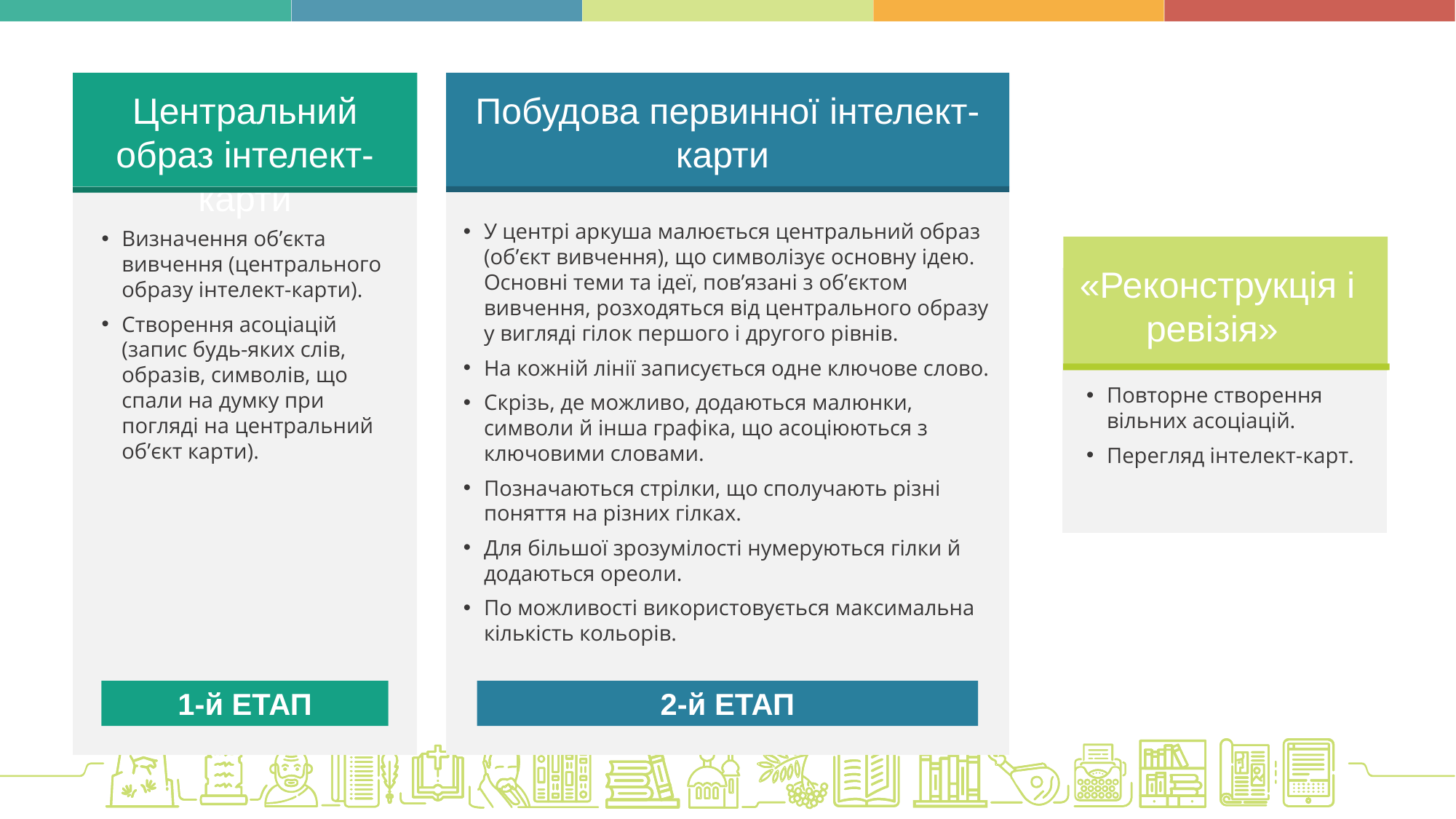

Центральний образ інтелект-карти

Визначення об’єкта вивчення (центрального образу інтелект-карти).
Створення асоціацій (запис будь-яких слів, образів, символів, що спали на думку при погляді на центральний об’єкт карти).
1-й ЕТАП

Побудова первинної інтелект-карти

У центрі аркуша малюється центральний образ (об’єкт вивчення), що символізує основну ідею. Основні теми та ідеї, пов’язані з об’єктом вивчення, розходяться від центрального образу у вигляді гілок першого і другого рівнів.
На кожній лінії записується одне ключове слово.
Скрізь, де можливо, додаються малюнки, символи й інша графіка, що асоціюються з ключовими словами.
Позначаються стрілки, що сполучають різні поняття на різних гілках.
Для більшої зрозумілості нумеруються гілки й додаються ореоли.
По можливості використовується максимальна кількість кольорів.
2-й ЕТАП

«Реконструкція і ревізія»

Повторне створення вільних асоціацій.
Перегляд інтелект-карт.